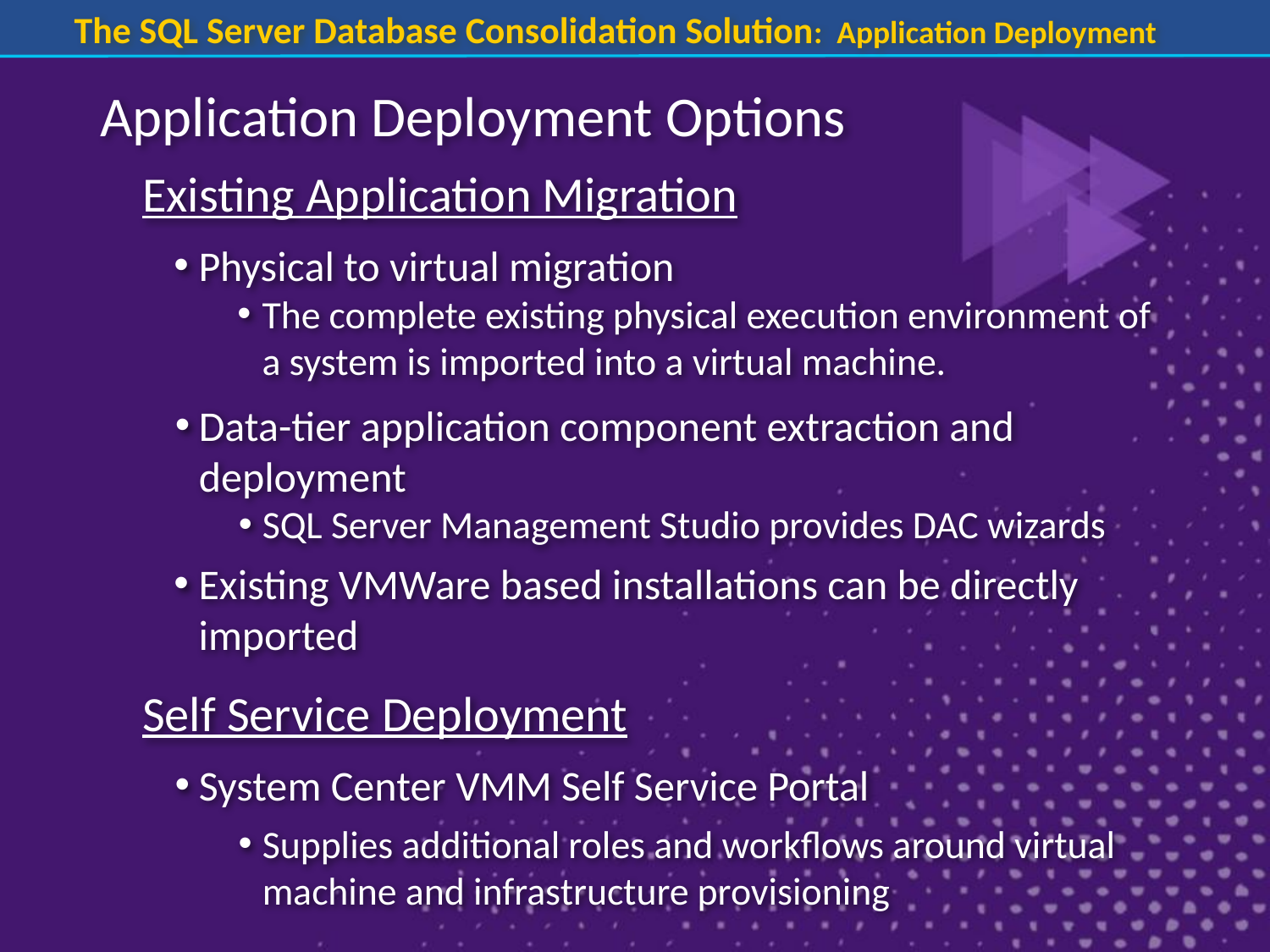

The SQL Server Database Consolidation Solution:  Application Deployment
Application Deployment Options
Existing Application Migration

Physical to virtual migration
The complete existing physical execution environment of a system is imported into a virtual machine.
Data-tier application component extraction and deployment
SQL Server Management Studio provides DAC wizards
Existing VMWare based installations can be directly imported

Self Service Deployment

System Center VMM Self Service Portal
Supplies additional roles and workflows around virtual machine and infrastructure provisioning